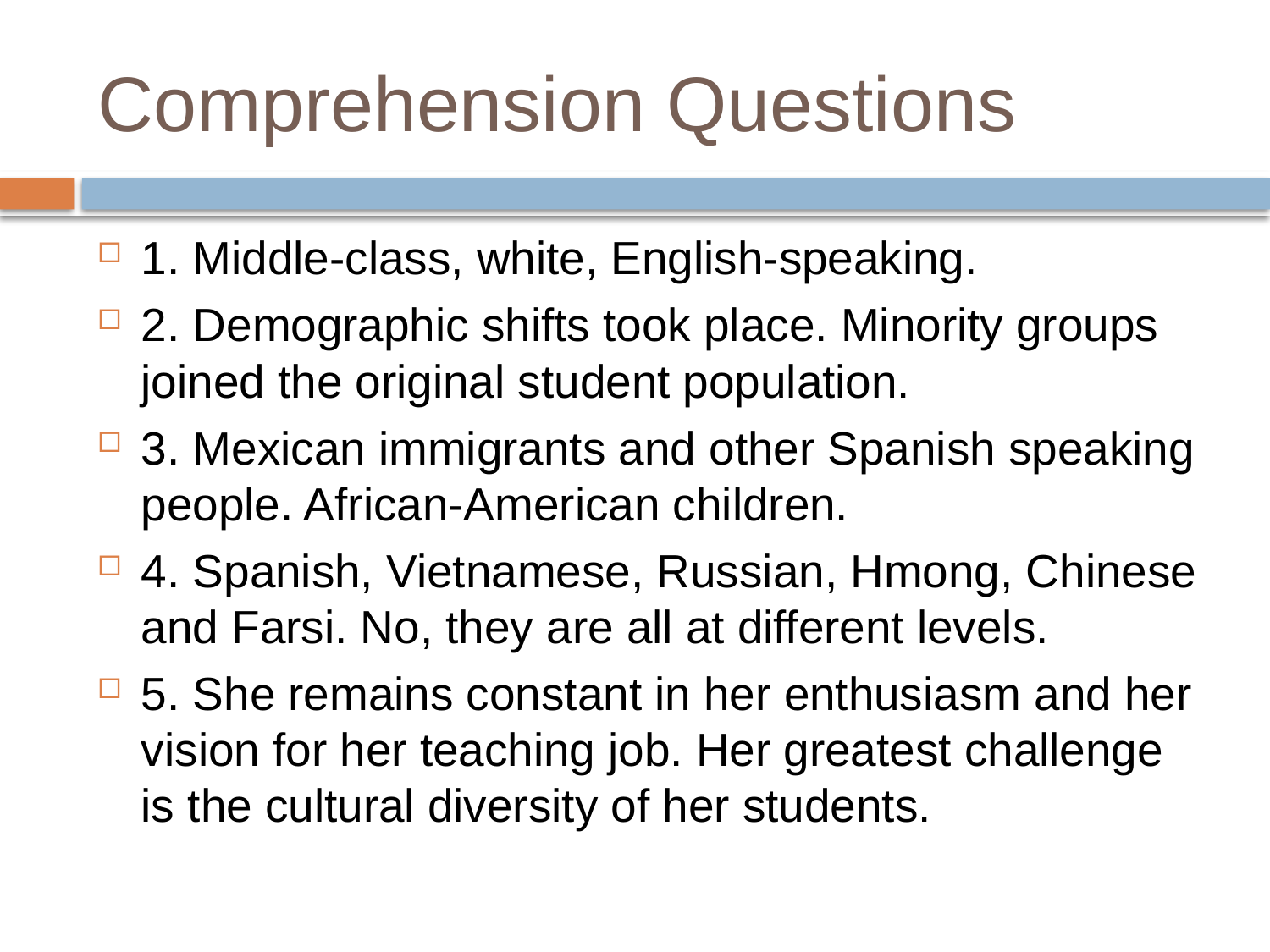

# Comprehension Questions
1. Middle-class, white, English-speaking.
2. Demographic shifts took place. Minority groups joined the original student population.
3. Mexican immigrants and other Spanish speaking people. African-American children.
4. Spanish, Vietnamese, Russian, Hmong, Chinese and Farsi. No, they are all at different levels.
5. She remains constant in her enthusiasm and her vision for her teaching job. Her greatest challenge is the cultural diversity of her students.